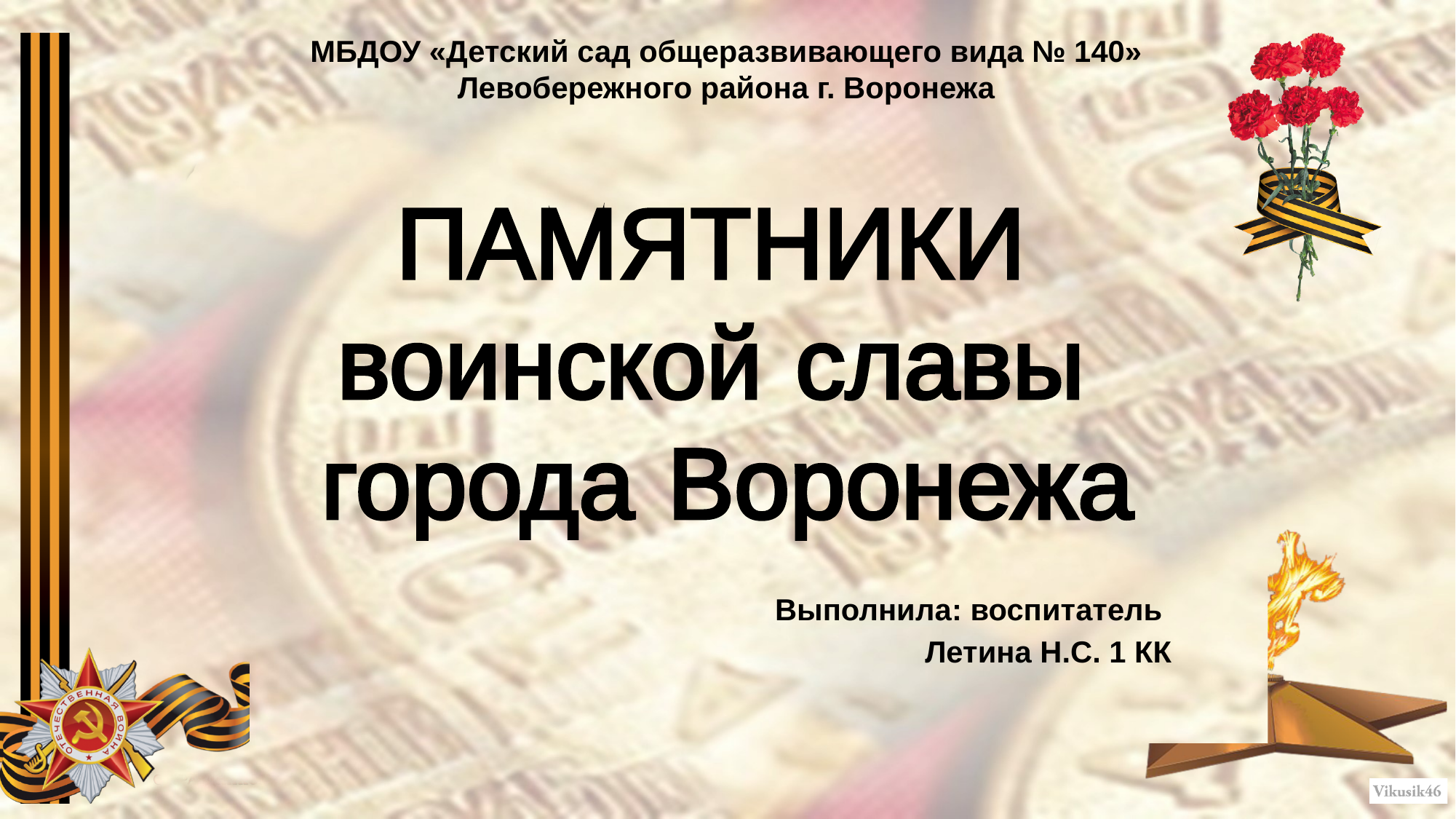

МБДОУ «Детский сад общеразвивающего вида № 140»
Левобережного района г. Воронежа

# ПАМЯТНИКИ воинской славы города Воронежа

				Выполнила: воспитатель
					    Летина Н.С. 1 КК